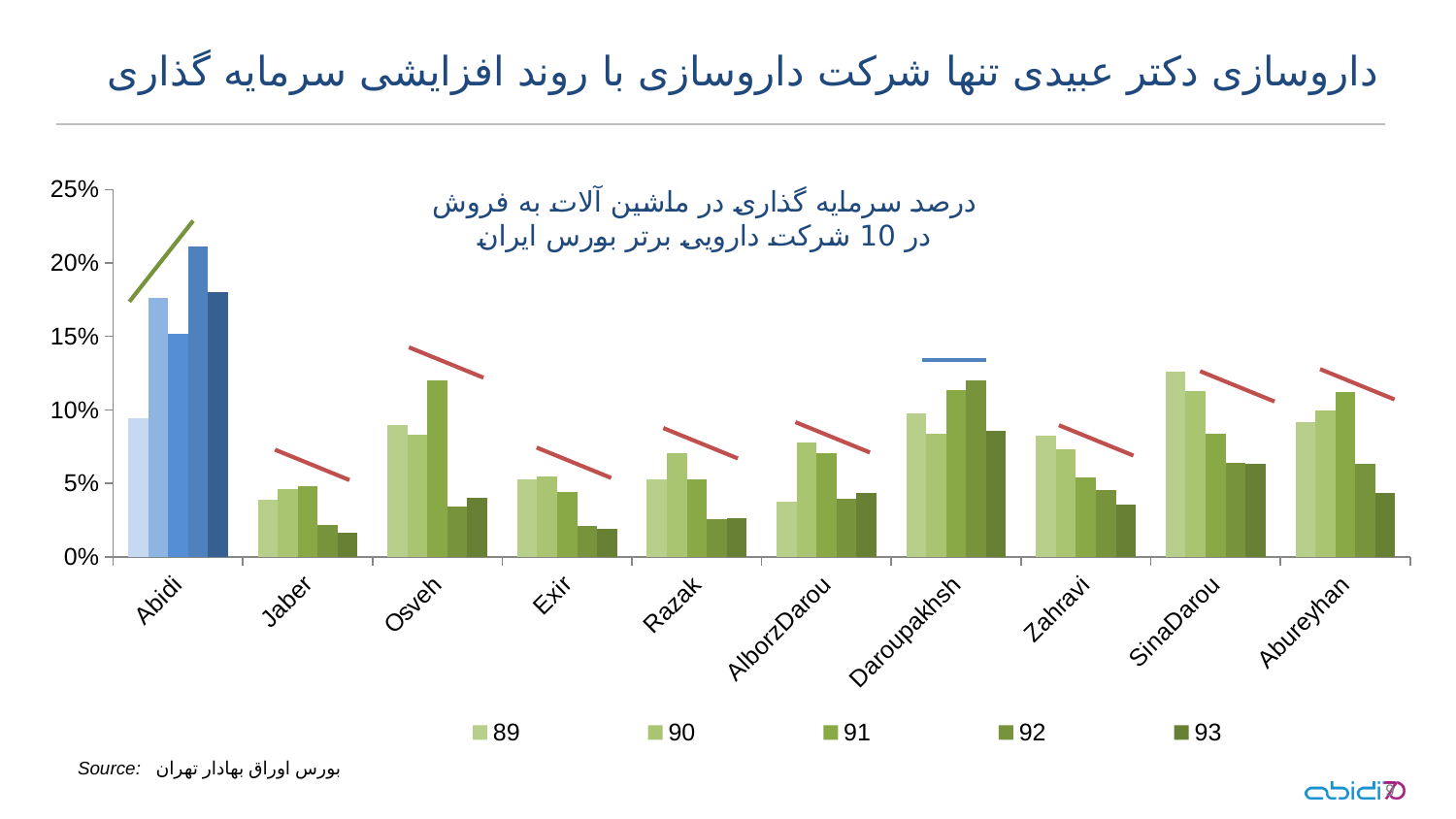

داروسازی دکتر عبیدی تنها شرکت داروسازی با روند افزایشی سرمایه گذاری

### Chart

| Category | 89 | 90 | 91 | 92 | 93 |
|---|---|---|---|---|---|
| Abidi | 0.09443619659958503 | 0.17628017863738626 | 0.15156696606224254 | 0.21111085733041315 | 0.18040464998695419 |
| Jaber | 0.03862800259684051 | 0.04643594021924395 | 0.04787778346272774 | 0.021910789914080832 | 0.016342859293443684 |
| Osveh | 0.08950255390537298 | 0.08286202443851745 | 0.12037172135732038 | 0.03430407904886604 | 0.039901311793480214 |
| Exir | 0.0526194036128395 | 0.054492537196299824 | 0.044455033661763066 | 0.020925869641587387 | 0.01930166078210377 |
| Razak | 0.05300470481341603 | 0.07045500342562366 | 0.05295737122557726 | 0.02572397660248123 | 0.026176220783485152 |
| AlborzDarou | 0.03782426857813904 | 0.07756736613815948 | 0.07064139994715 | 0.0394141325751915 | 0.04337780184284474 |
| Daroupakhsh | 0.09774012491753369 | 0.08349239155955859 | 0.11339150773870217 | 0.11976776626706295 | 0.08567851882054857 |
| Zahravi | 0.08239989034619594 | 0.07288499785126776 | 0.053736302794684505 | 0.045514711636943955 | 0.03537119049770985 |
| SinaDarou | 0.1257481484288587 | 0.11255412135793004 | 0.08363088094095056 | 0.06378665952447621 | 0.06356969112450878 |
| Abureyhan | 0.09197466999643239 | 0.099933476749499 | 0.11204394792471933 | 0.06329932786385319 | 0.04382471887321087 |
Source:   بورس اوراق بهادار تهران